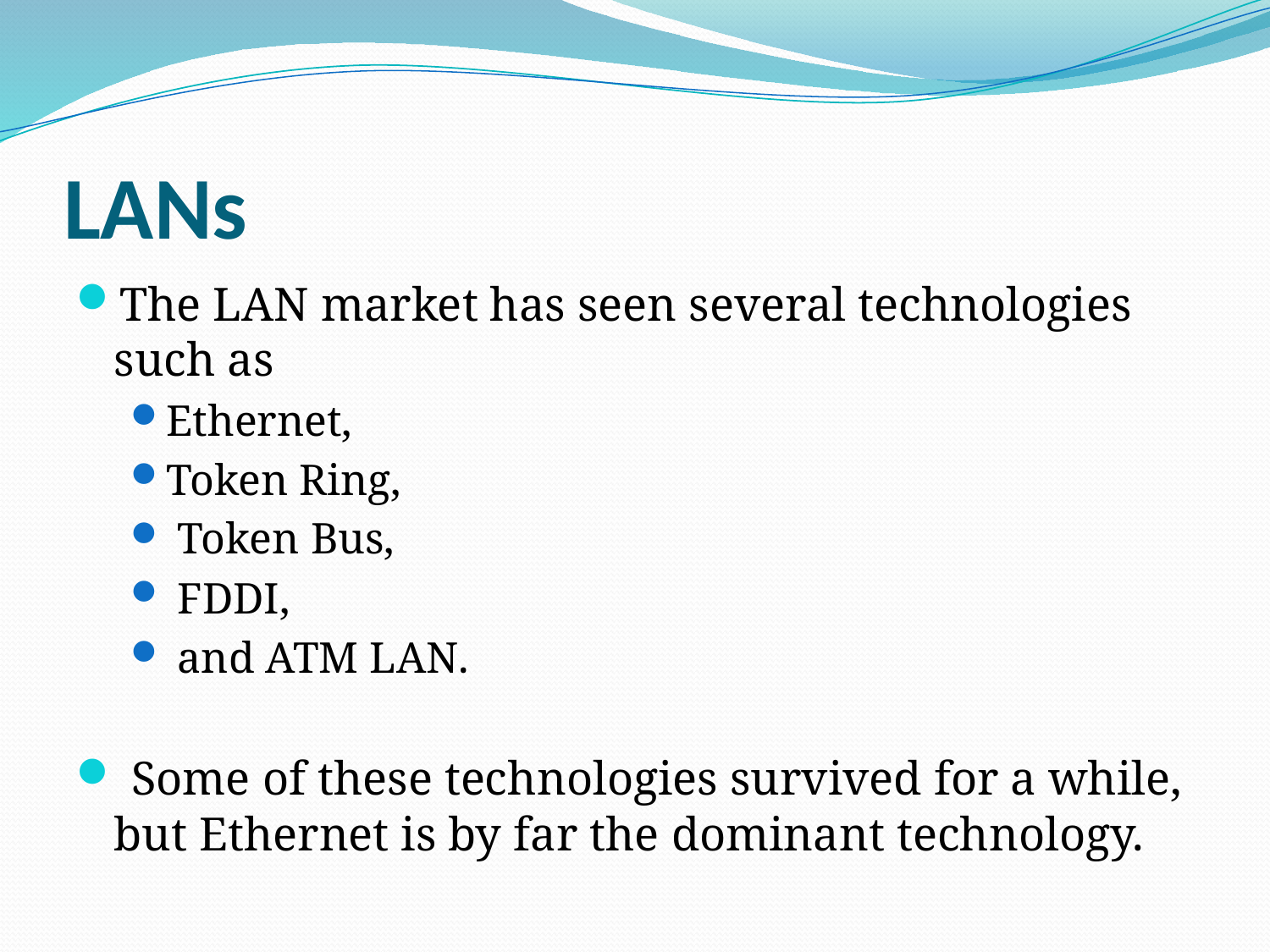

# LANs
The LAN market has seen several technologies such as
Ethernet,
Token Ring,
 Token Bus,
 FDDI,
 and ATM LAN.

 Some of these technologies survived for a while, but Ethernet is by far the dominant technology.